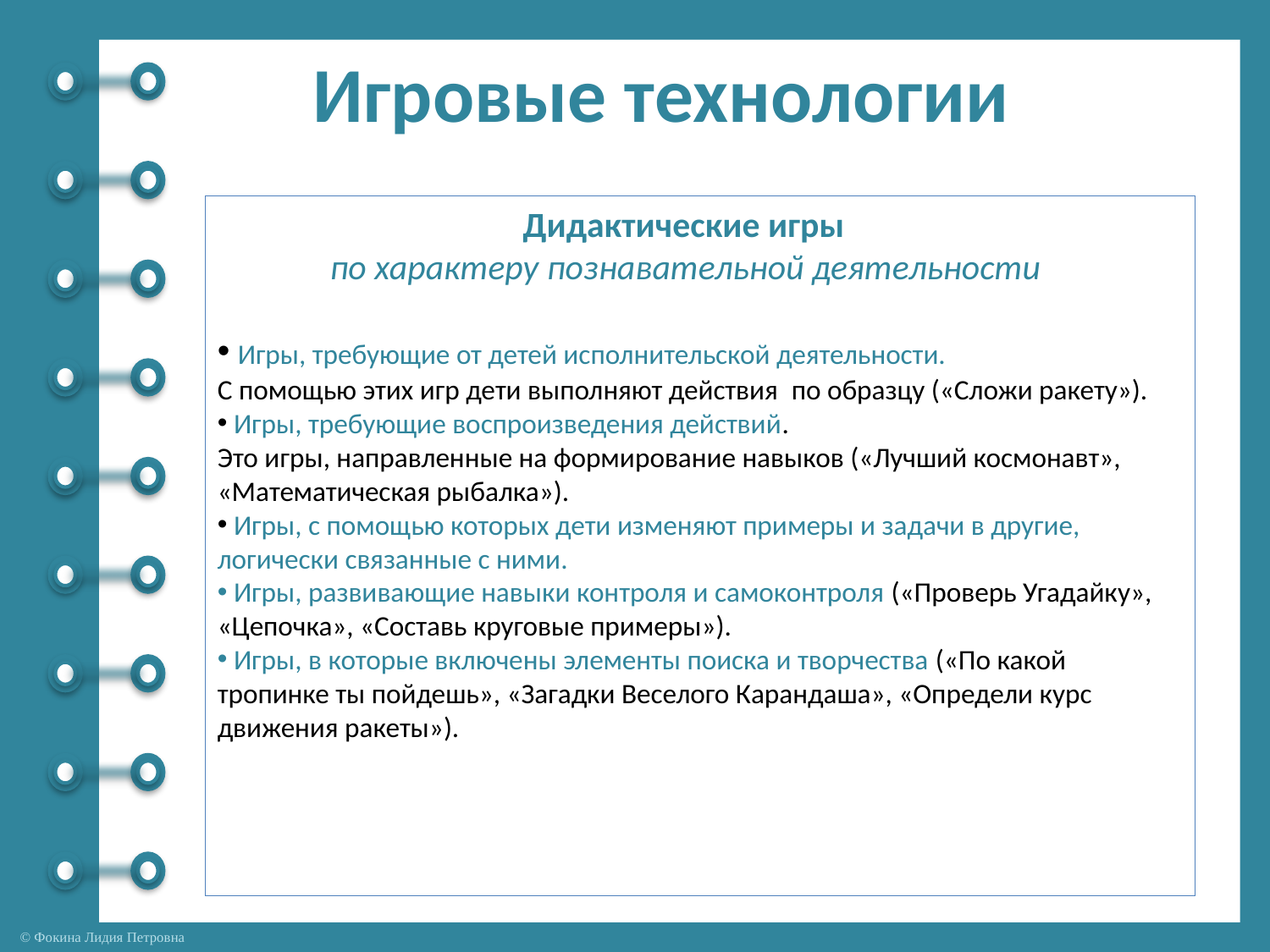

# Игровые технологии

                                      Дидактические игры
              по характеру познавательной деятельности

 Игры, требующие от детей исполнительской деятельности.
С помощью этих игр дети выполняют действия  по образцу («Сложи ракету»).
 Игры, требующие воспроизведения действий.
Это игры, направленные на формирование навыков («Лучший космонавт», «Математическая рыбалка»).
 Игры, с помощью которых дети изменяют примеры и задачи в другие, логически связанные с ними.
 Игры, развивающие навыки контроля и самоконтроля («Проверь Угадайку», «Цепочка», «Составь круговые примеры»).
 Игры, в которые включены элементы поиска и творчества («По какой тропинке ты пойдешь», «Загадки Веселого Карандаша», «Определи курс движения ракеты»).